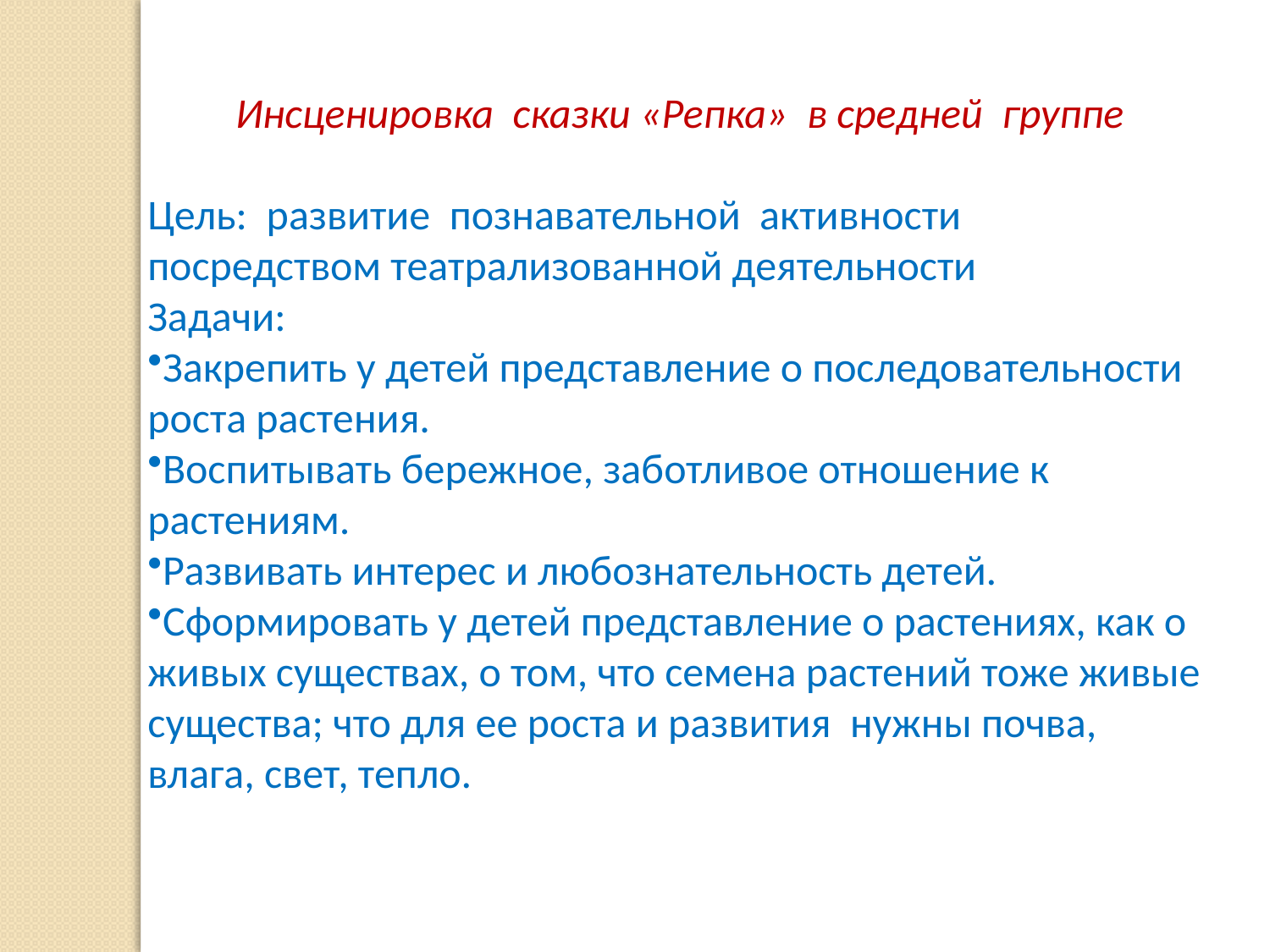

Инсценировка  сказки «Репка»  в средней  группе

Цель:  развитие  познавательной  активности  посредством театрализованной деятельности
Задачи:
Закрепить у детей представление о последовательности роста растения.
Воспитывать бережное, заботливое отношение к растениям.
Развивать интерес и любознательность детей.
Сформировать у детей представление о растениях, как о живых существах, о том, что семена растений тоже живые существа; что для ее роста и развития  нужны почва, влага, свет, тепло.